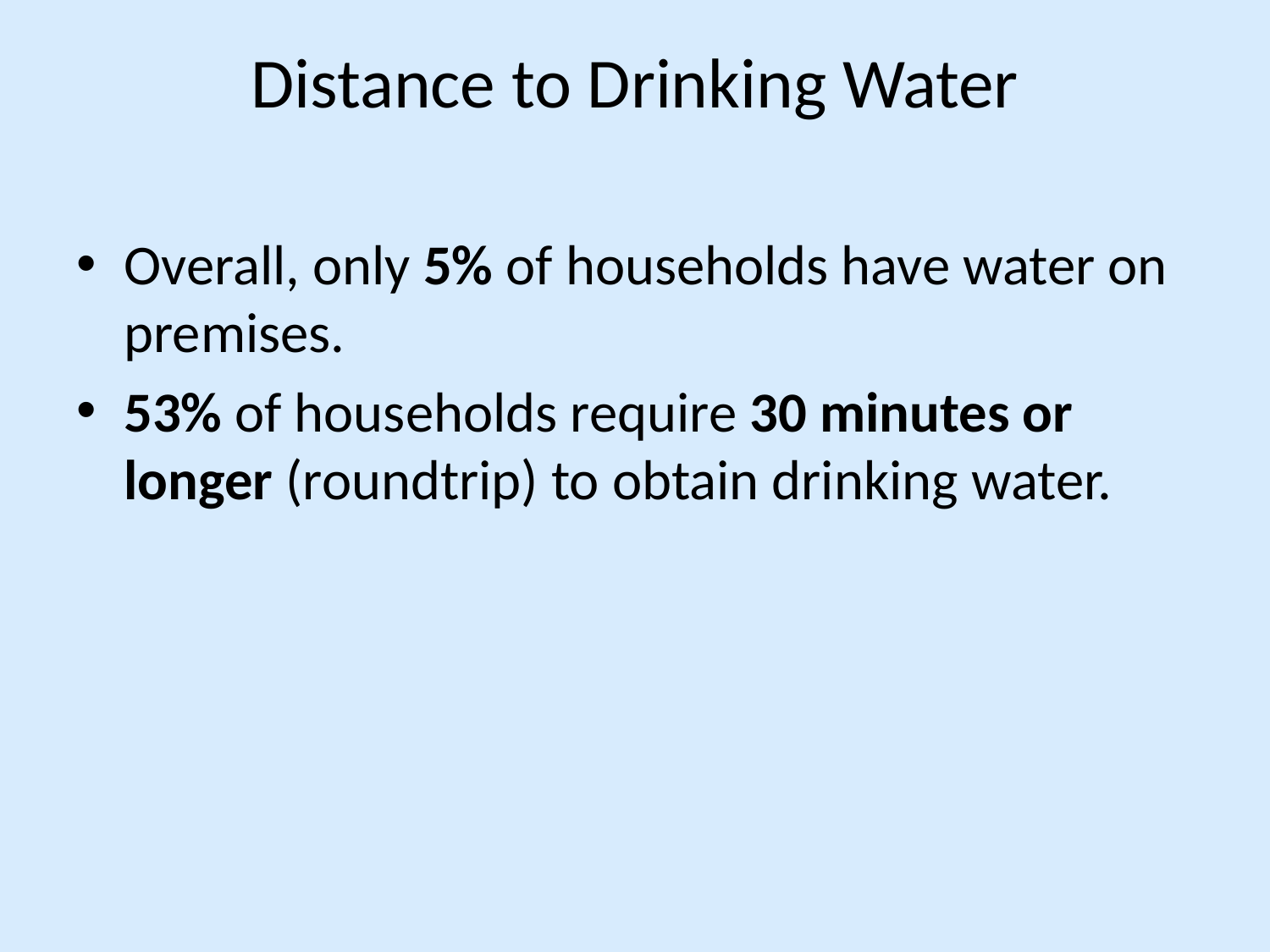

# Distance to Drinking Water
Overall, only 5% of households have water on premises.
53% of households require 30 minutes or longer (roundtrip) to obtain drinking water.